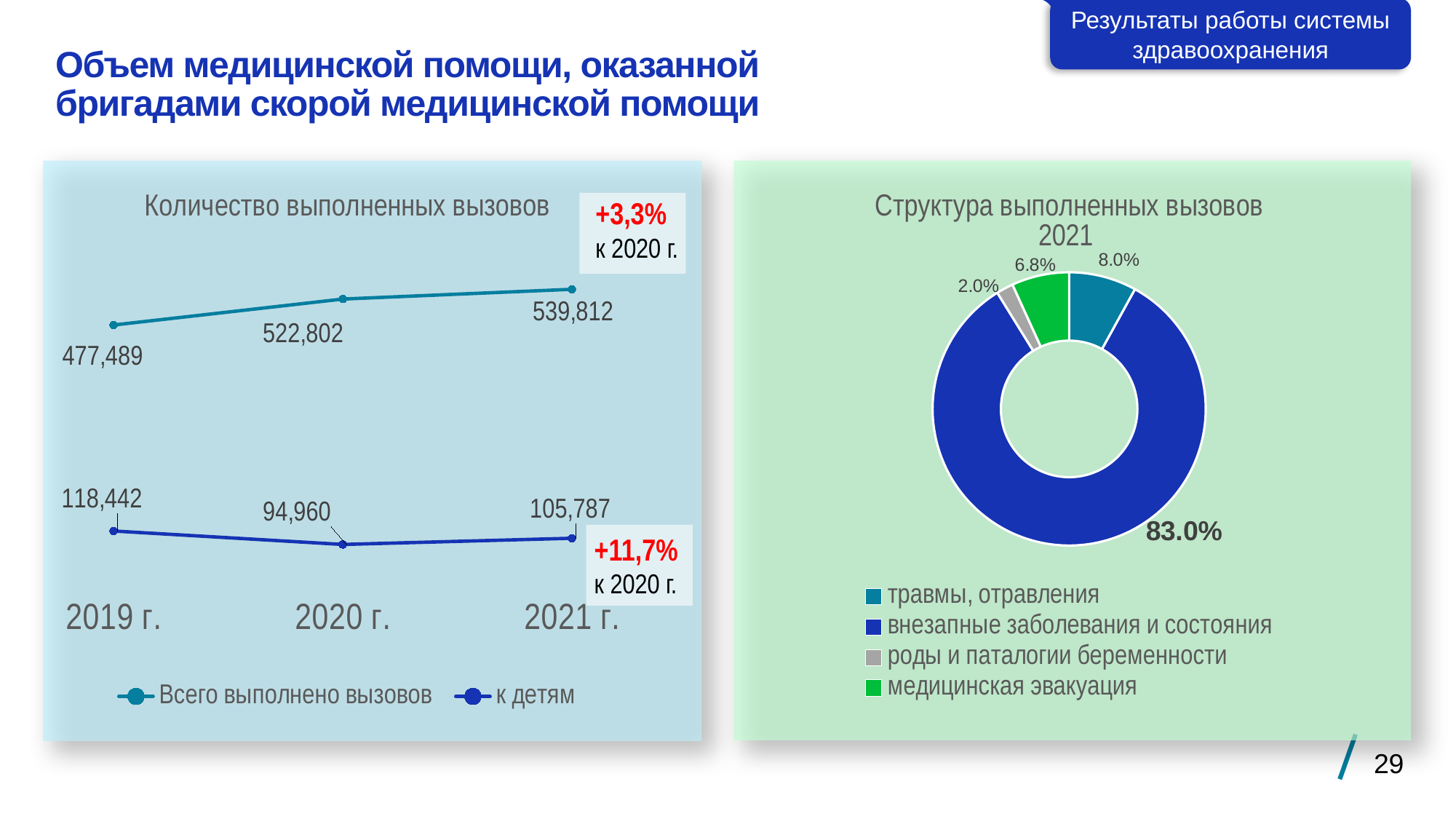

Результаты работы системы здравоохранения
Объем медицинской помощи, оказанной бригадами скорой медицинской помощи

### Chart: Количество выполненных вызовов

| Category | Всего выполнено вызовов  | к детям |
|---|---|---|
| 2019 г. | 477489.0 | 118442.0 |
| 2020 г. | 522802.0 | 94960.0 |
| 2021 г. | 539812.0 | 105787.0 |

### Chart: Структура выполненных вызовов 2021

| Category | Продажи |
|---|---|
| травмы, отравления | 0.08 |
| внезапные заболевания и состояния | 0.83 |
| роды и паталогии беременности | 0.02 |
| медицинская эвакуация | 0.068 |
+3,3%
к 2020 г.

+11,7%
к 2020 г.

29